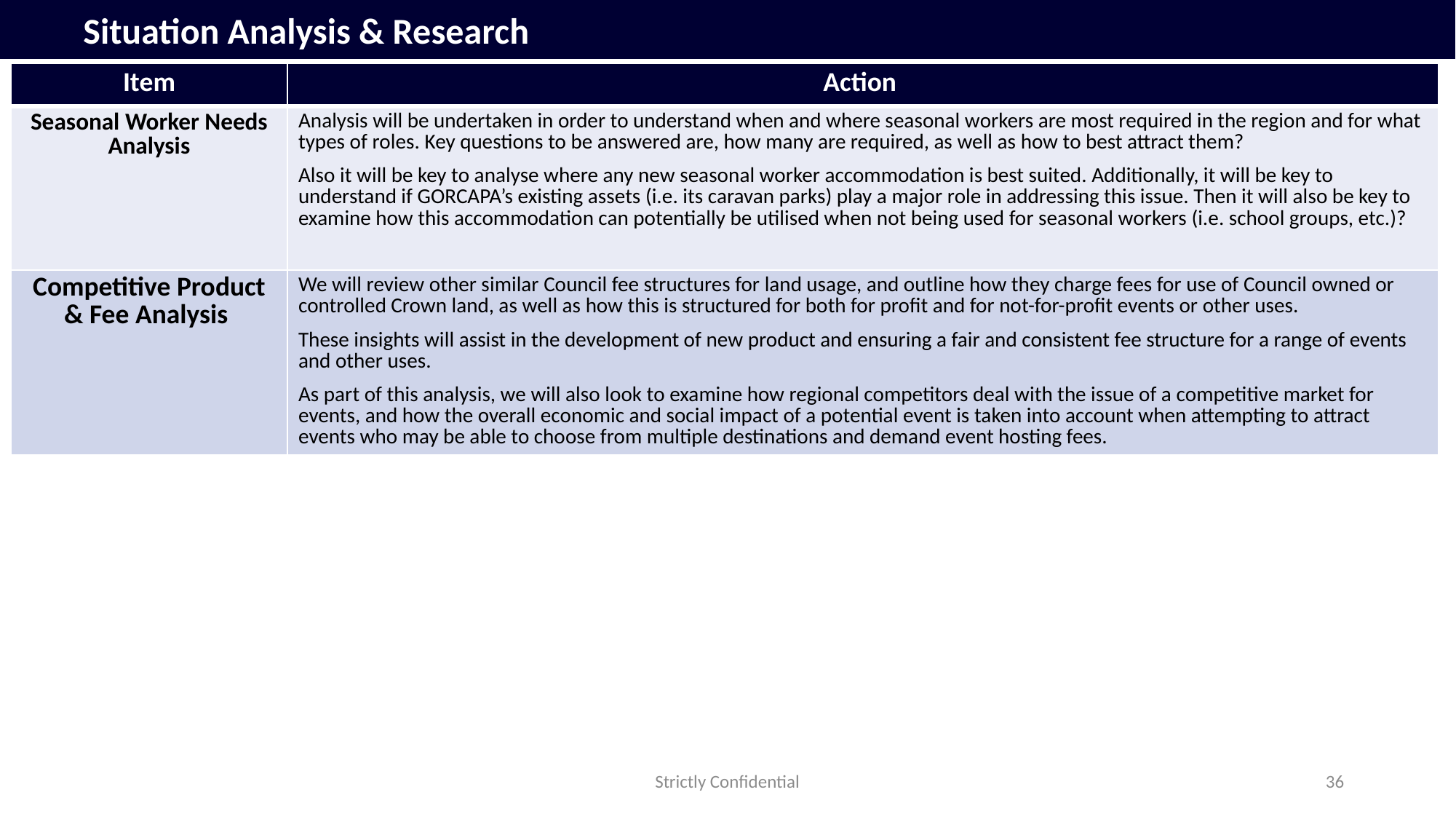

Situation Analysis & Research
| Item | Action |
| --- | --- |
| Seasonal Worker Needs Analysis | Analysis will be undertaken in order to understand when and where seasonal workers are most required in the region and for what types of roles. Key questions to be answered are, how many are required, as well as how to best attract them? Also it will be key to analyse where any new seasonal worker accommodation is best suited. Additionally, it will be key to understand if GORCAPA’s existing assets (i.e. its caravan parks) play a major role in addressing this issue. Then it will also be key to examine how this accommodation can potentially be utilised when not being used for seasonal workers (i.e. school groups, etc.)? |
| Competitive Product & Fee Analysis | We will review other similar Council fee structures for land usage, and outline how they charge fees for use of Council owned or controlled Crown land, as well as how this is structured for both for profit and for not-for-profit events or other uses. These insights will assist in the development of new product and ensuring a fair and consistent fee structure for a range of events and other uses. As part of this analysis, we will also look to examine how regional competitors deal with the issue of a competitive market for events, and how the overall economic and social impact of a potential event is taken into account when attempting to attract events who may be able to choose from multiple destinations and demand event hosting fees. |
Strictly Confidential
36